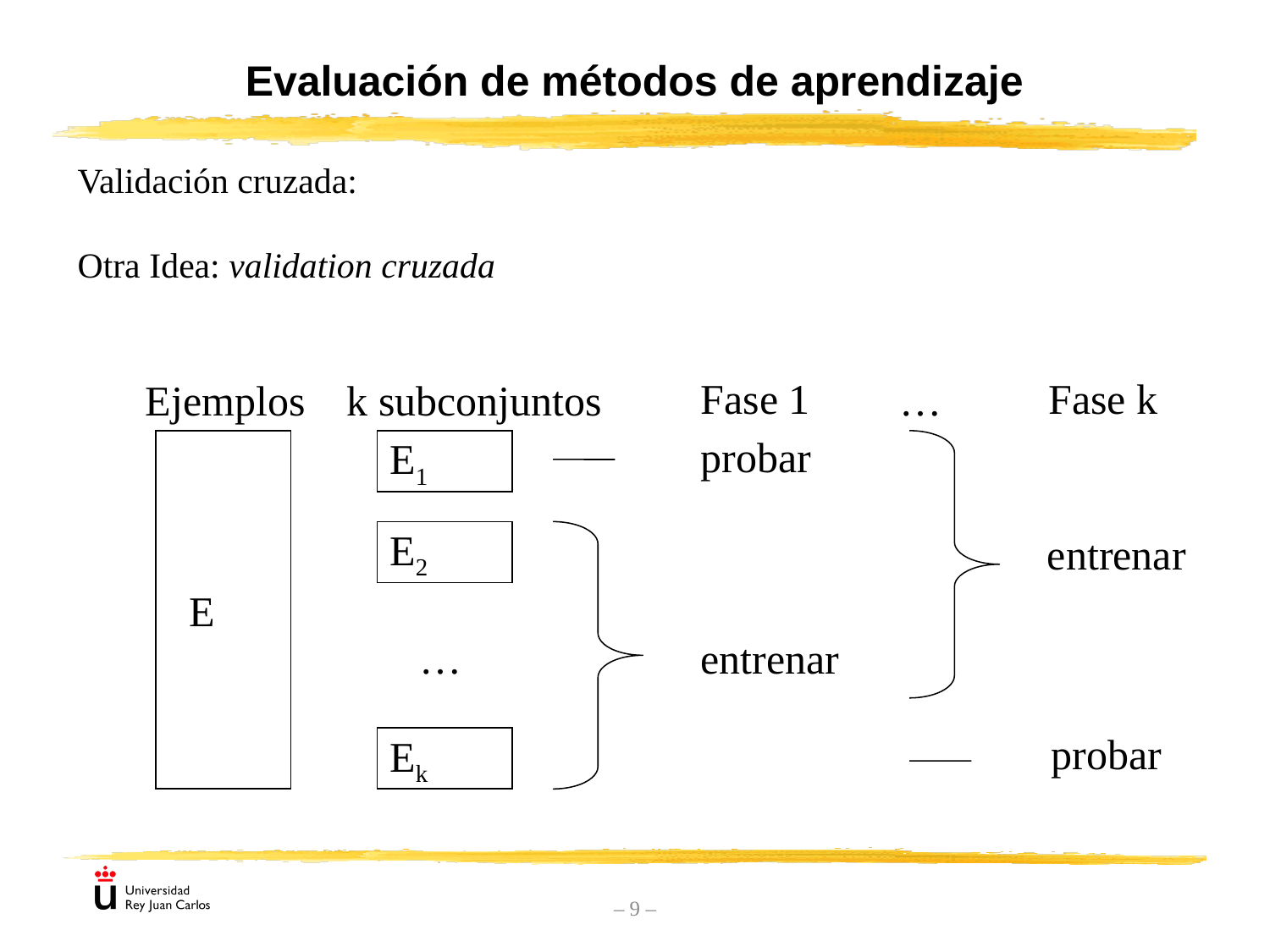

# Evaluación de métodos de aprendizaje
Validación cruzada:

Otra Idea: validation cruzada
Fase 1
Fase k
Ejemplos
k subconjuntos
…
probar
  E
E1

E2

entrenar
…
entrenar
probar
Ek

– 9 –